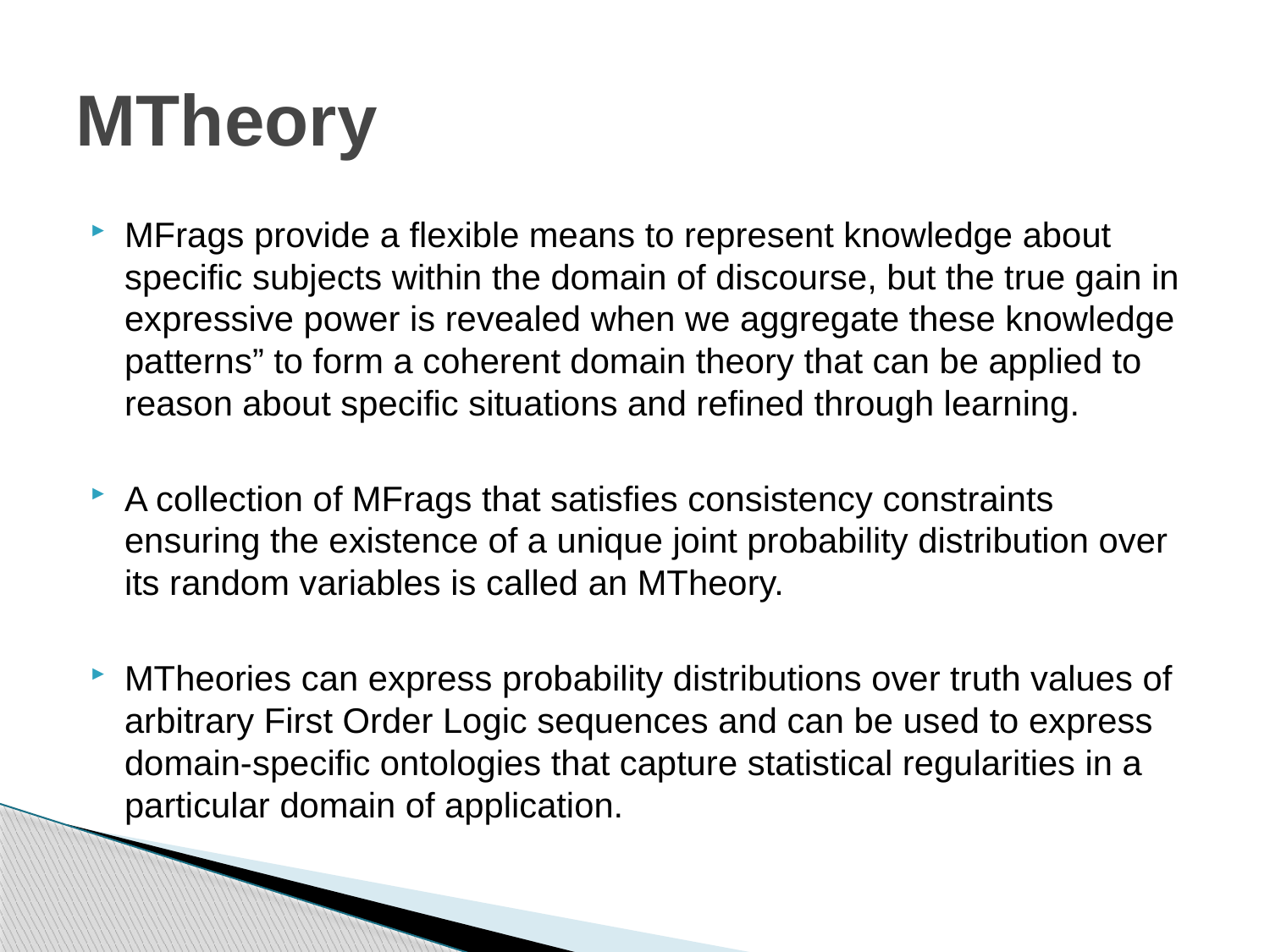

# MTheory
MFrags provide a flexible means to represent knowledge about  specific subjects within the domain of discourse, but the true gain in expressive power is revealed when we aggregate these knowledge patterns” to form a coherent domain theory that can be applied to reason about specific situations and refined through learning.

A collection of MFrags that satisfies consistency constraints ensuring the existence of a unique joint probability distribution over its random variables is called an MTheory.

MTheories can express probability distributions over truth values of arbitrary First Order Logic sequences and can be used to express domain-specific ontologies that capture statistical regularities in a particular domain of application.